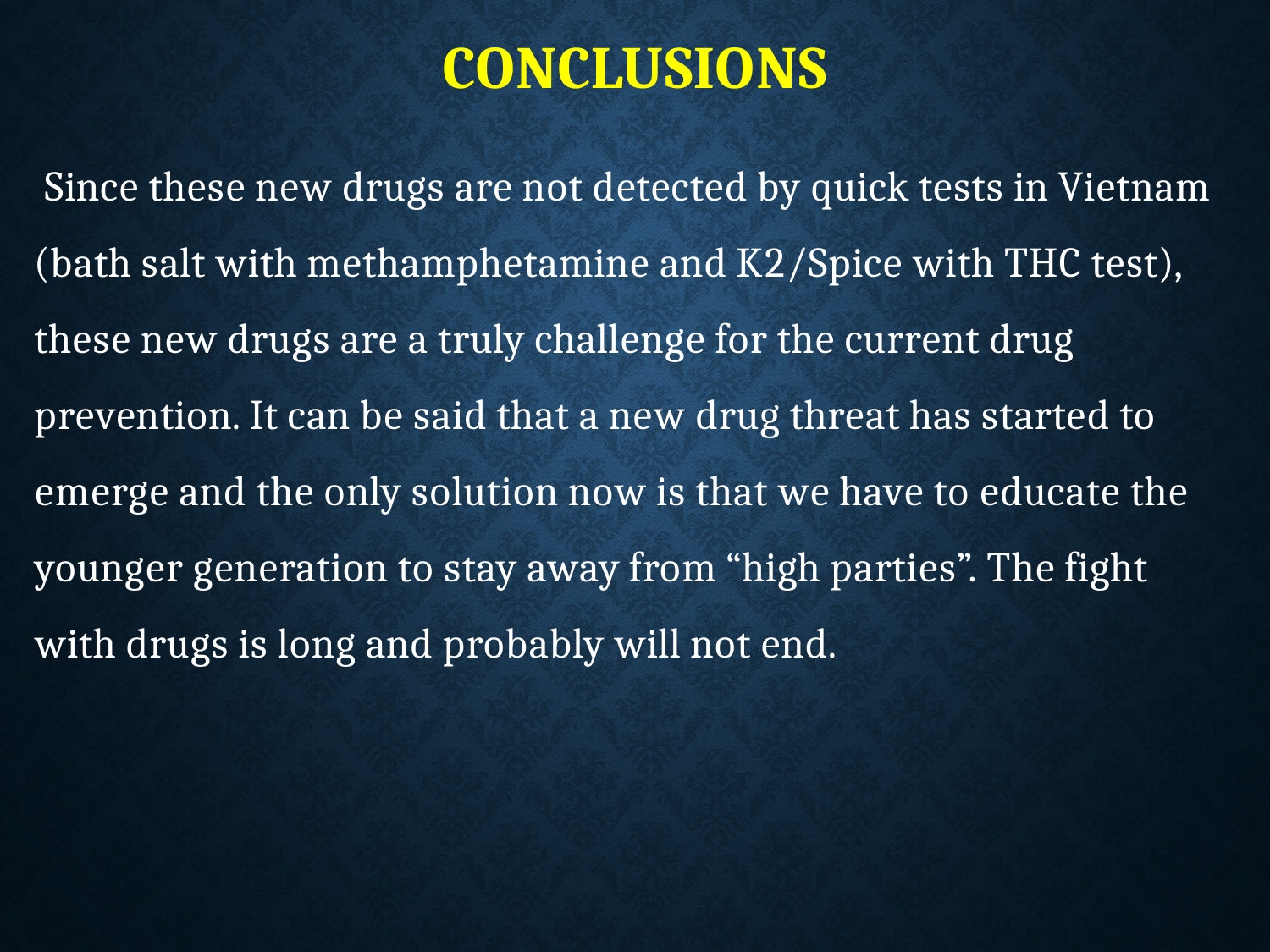

# CONCLUSIONS
 Since these new drugs are not detected by quick tests in Vietnam (bath salt with methamphetamine and K2/Spice with THC test), these new drugs are a truly challenge for the current drug prevention. It can be said that a new drug threat has started to emerge and the only solution now is that we have to educate the younger generation to stay away from “high parties”. The fight with drugs is long and probably will not end.